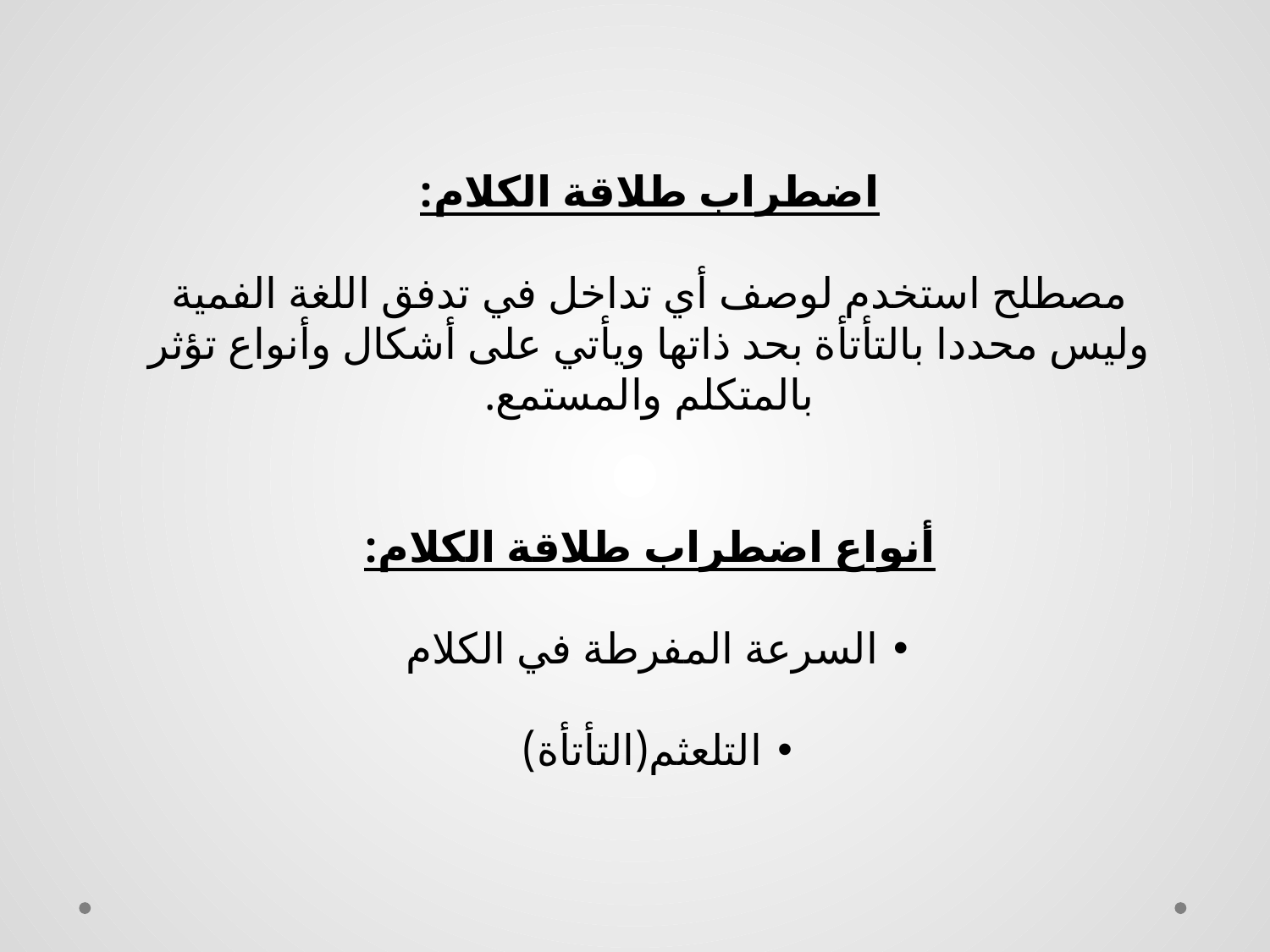

#
اضطراب طلاقة الكلام:

مصطلح استخدم لوصف أي تداخل في تدفق اللغة الفمية وليس محددا بالتأتأة بحد ذاتها ويأتي على أشكال وأنواع تؤثر بالمتكلم والمستمع.

أنواع اضطراب طلاقة الكلام:

السرعة المفرطة في الكلام

التلعثم(التأتأة)